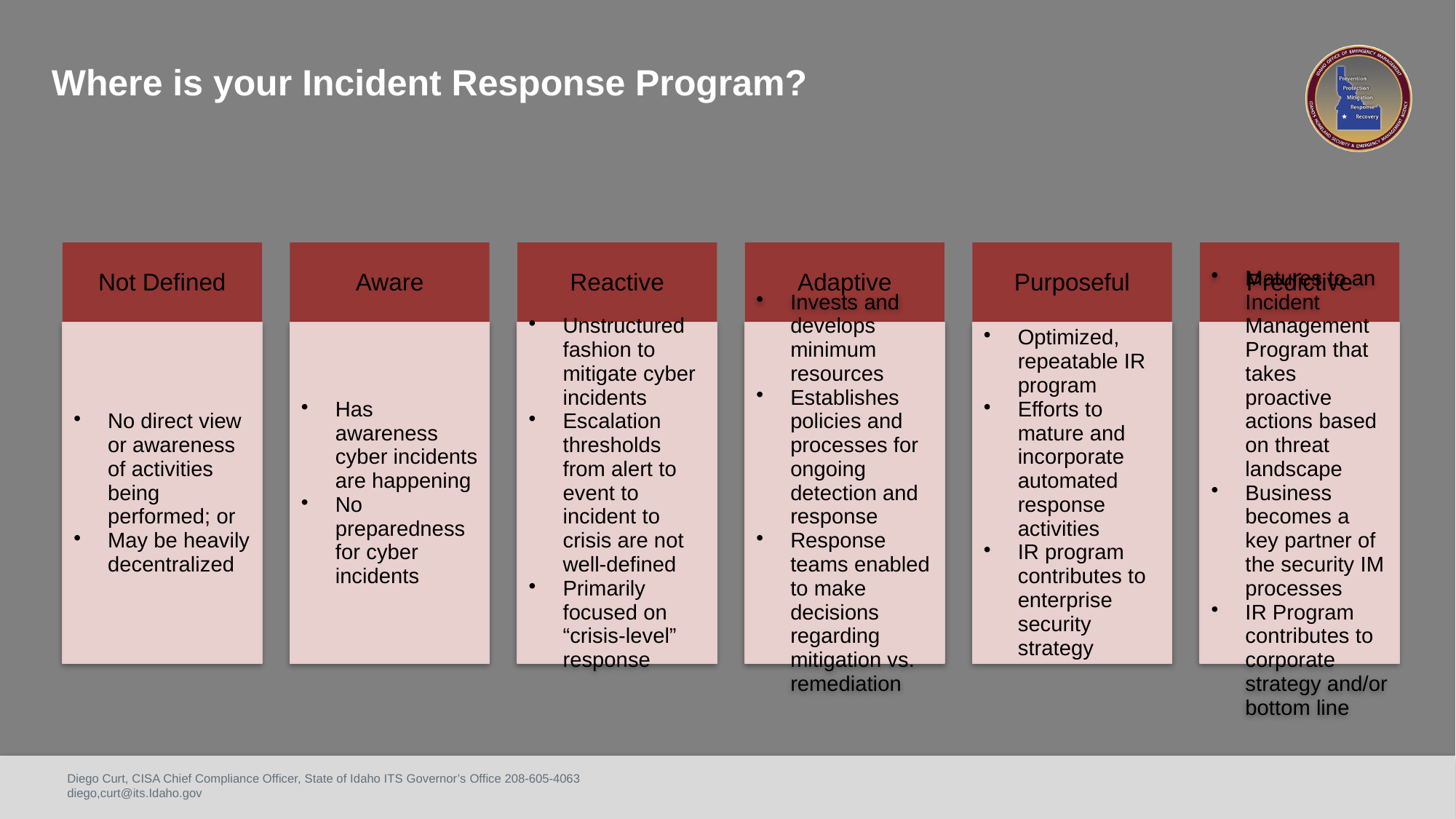

Where is your Incident Response Program?
Not Defined
No direct view or awareness of activities being performed; or
Aware
Has awareness cyber incidents are happening
Reactive
Unstructured fashion to mitigate cyber incidents
Adaptive
Invests and develops minimum resources
Purposeful
Optimized, repeatable IR program
May be heavily decentralized
Primarily focused on “crisis-level” response
No preparedness for cyber incidents
Escalation thresholds from alert to event to incident to crisis are not well-defined
Response teams enabled to make decisions regarding mitigation vs. remediation
Establishes policies and processes for ongoing detection and response
Efforts to mature and incorporate automated response activities
IR program contributes to enterprise security strategy
Predictive
IR Program contributes to  corporate strategy and/or bottom line
Business becomes a key partner of the security IM processes